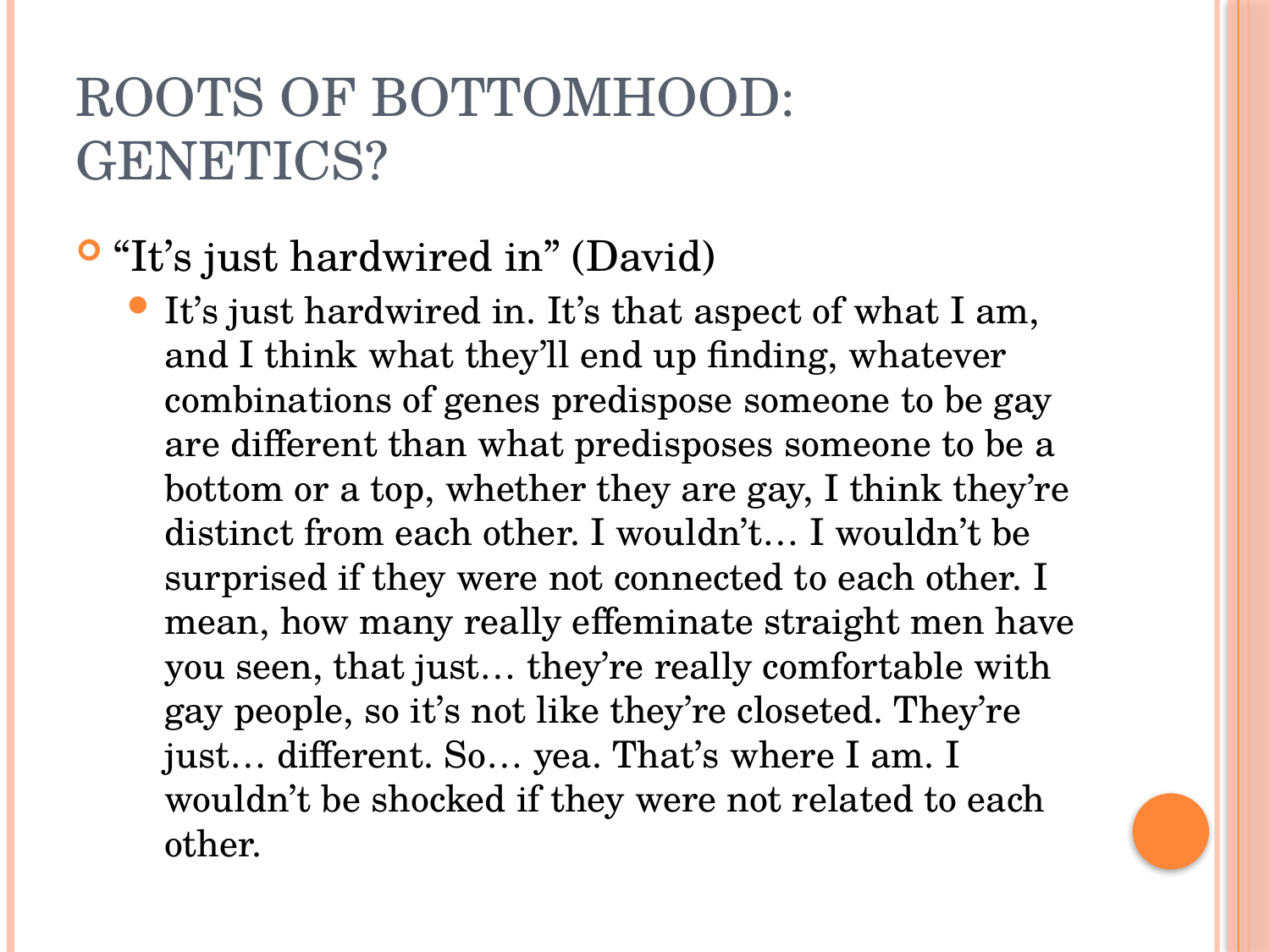

# Roots of Bottomhood: Genetics?
“It’s just hardwired in” (David)
It’s just hardwired in. It’s that aspect of what I am, and I think what they’ll end up finding, whatever combinations of genes predispose someone to be gay are different than what predisposes someone to be a bottom or a top, whether they are gay, I think they’re distinct from each other. I wouldn’t… I wouldn’t be surprised if they were not connected to each other. I mean, how many really effeminate straight men have you seen, that just… they’re really comfortable with gay people, so it’s not like they’re closeted. They’re just… different. So… yea. That’s where I am. I wouldn’t be shocked if they were not related to each other.